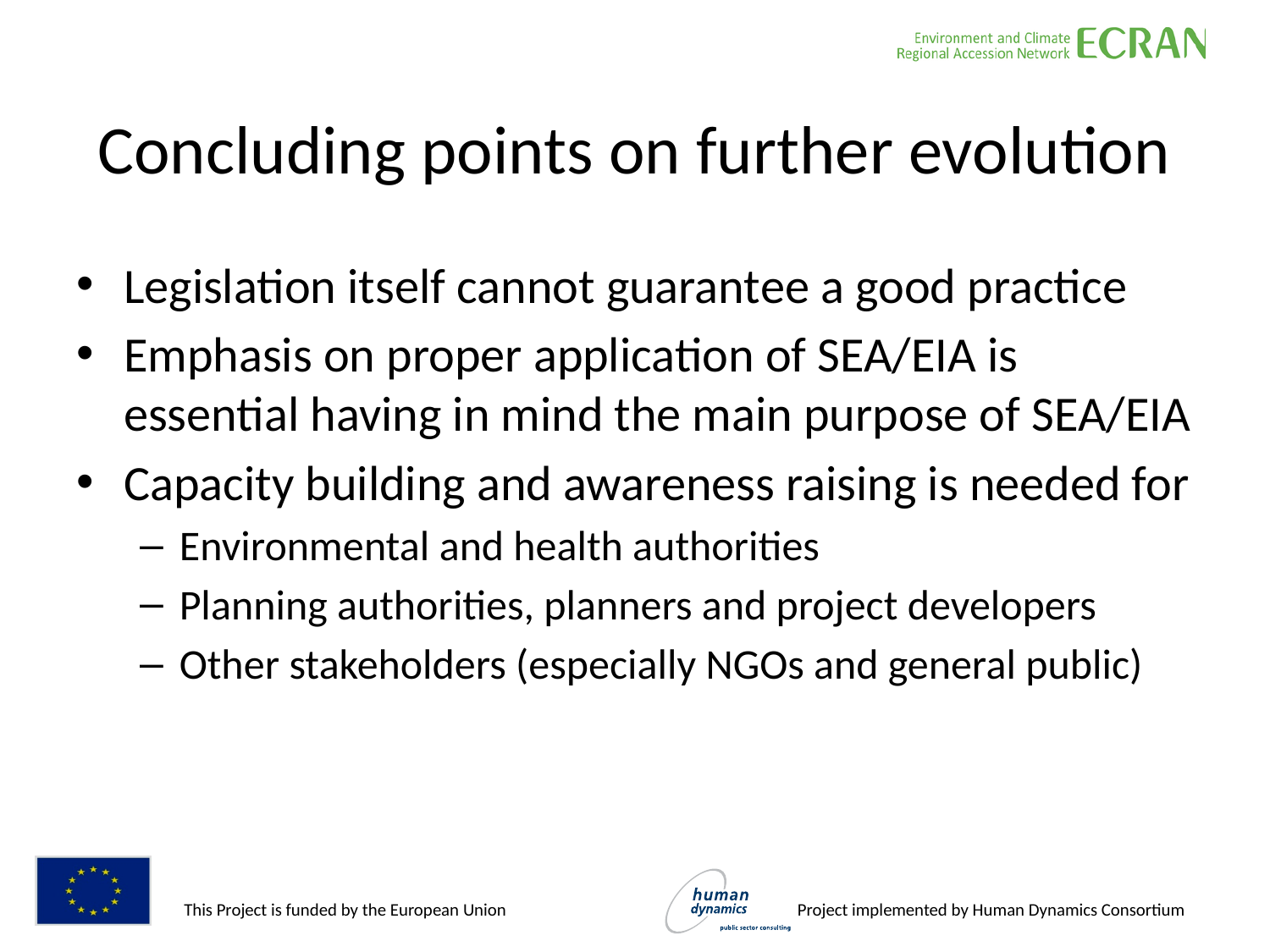

# Concluding points on further evolution
Legislation itself cannot guarantee a good practice
Emphasis on proper application of SEA/EIA is essential having in mind the main purpose of SEA/EIA
Capacity building and awareness raising is needed for
Environmental and health authorities
Planning authorities, planners and project developers
Other stakeholders (especially NGOs and general public)